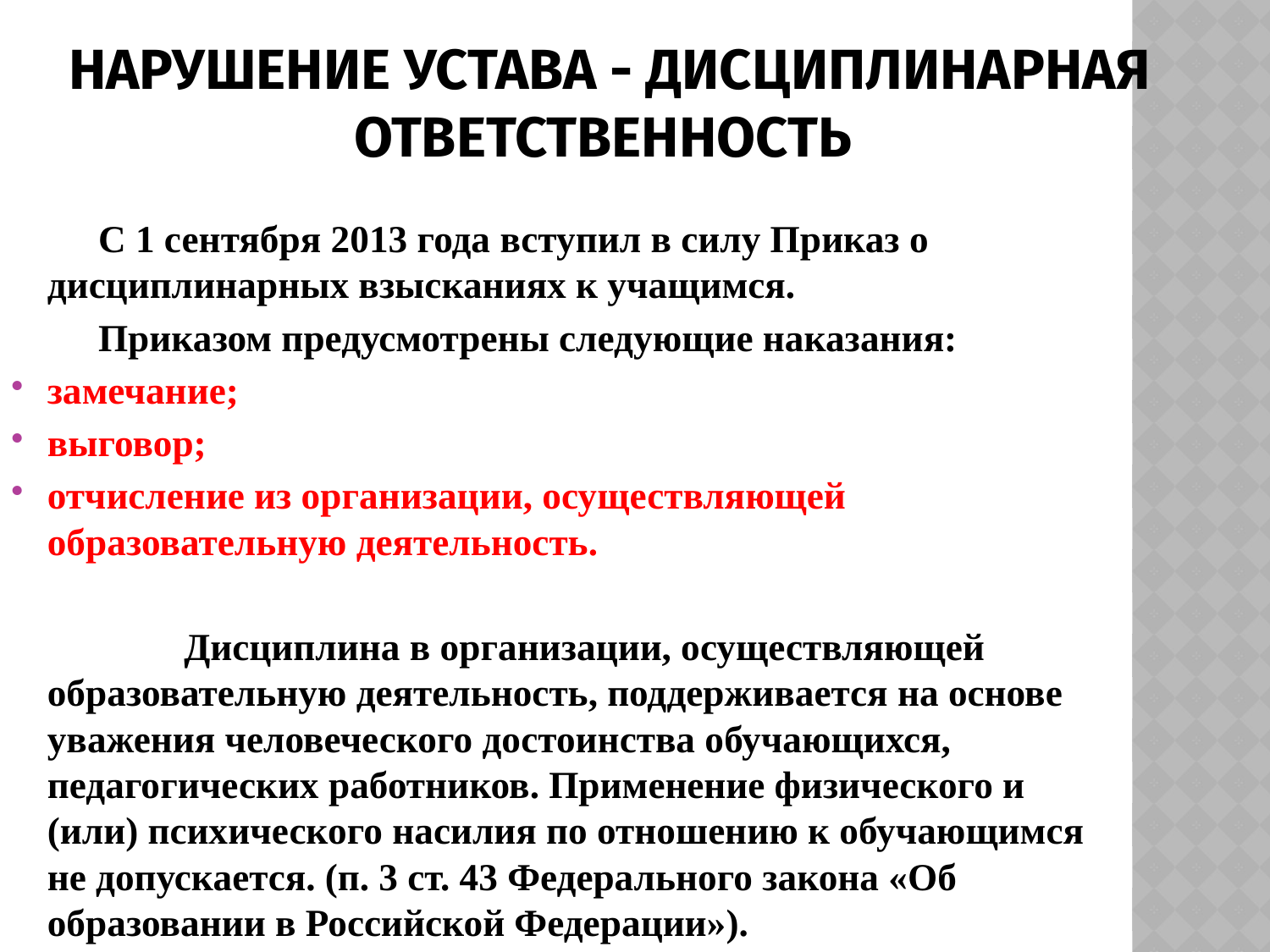

# нарушение Устава - дисциплинарная ответственность
         С 1 сентября 2013 года вступил в силу Приказ о дисциплинарных взысканиях к учащимся.
         Приказом предусмотрены следующие наказания:
замечание;
выговор;
отчисление из организации, осуществляющей образовательную деятельность.

                  Дисциплина в организации, осуществляющей образовательную деятельность, поддерживается на основе уважения человеческого достоинства обучающихся, педагогических работников. Применение физического и (или) психического насилия по отношению к обучающимся не допускается. (п. 3 ст. 43 Федерального закона «Об образовании в Российской Федерации»).